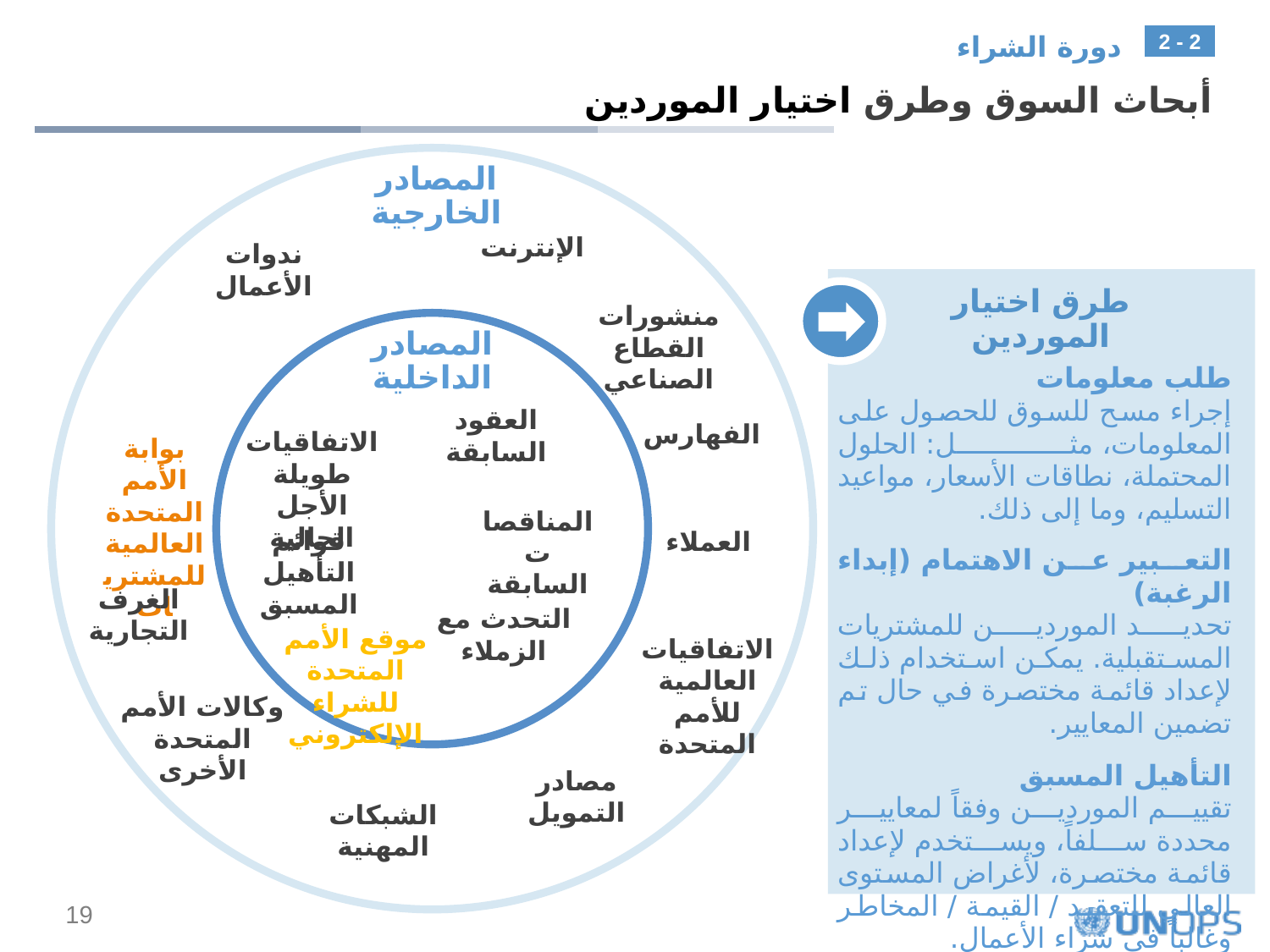

دورة الشراء
2 - 2
أبحاث السوق وطرق اختيار الموردين

المصادر الخارجية
الإنترنت
ندوات الأعمال
منشورات القطاع الصناعي
الفهارس
بوابة الأمم المتحدة العالمية للمشتريات
العملاء
الغرف التجارية
الاتفاقيات العالمية للأمم المتحدة
وكالات الأمم المتحدة الأخرى
مصادر التمويل
الشبكات المهنية

طرق اختيار الموردين

المصادر الداخلية
| طلب معلومات إجراء مسح للسوق للحصول على المعلومات، مثل: الحلول المحتملة، نطاقات الأسعار، مواعيد التسليم، وما إلى ذلك. |
| --- |
| التعبير عن الاهتمام (إبداء الرغبة) تحديد الموردين للمشتريات المستقبلية. يمكن استخدام ذلك لإعداد قائمة مختصرة في حال تم تضمين المعايير. |
| التأهيل المسبق تقييم الموردين وفقاً لمعايير محددة سلفاً، ويستخدم لإعداد قائمة مختصرة، لأغراض المستوى العالي للتعقيد / القيمة / المخاطر وغالباً في شراء الأعمال. |
العقود السابقة
الاتفاقيات طويلة الأجل الحالية
المناقصات السابقة
قوائم التأهيل المسبق
التحدث مع الزملاء
موقع الأمم المتحدة للشراء الإلكتروني